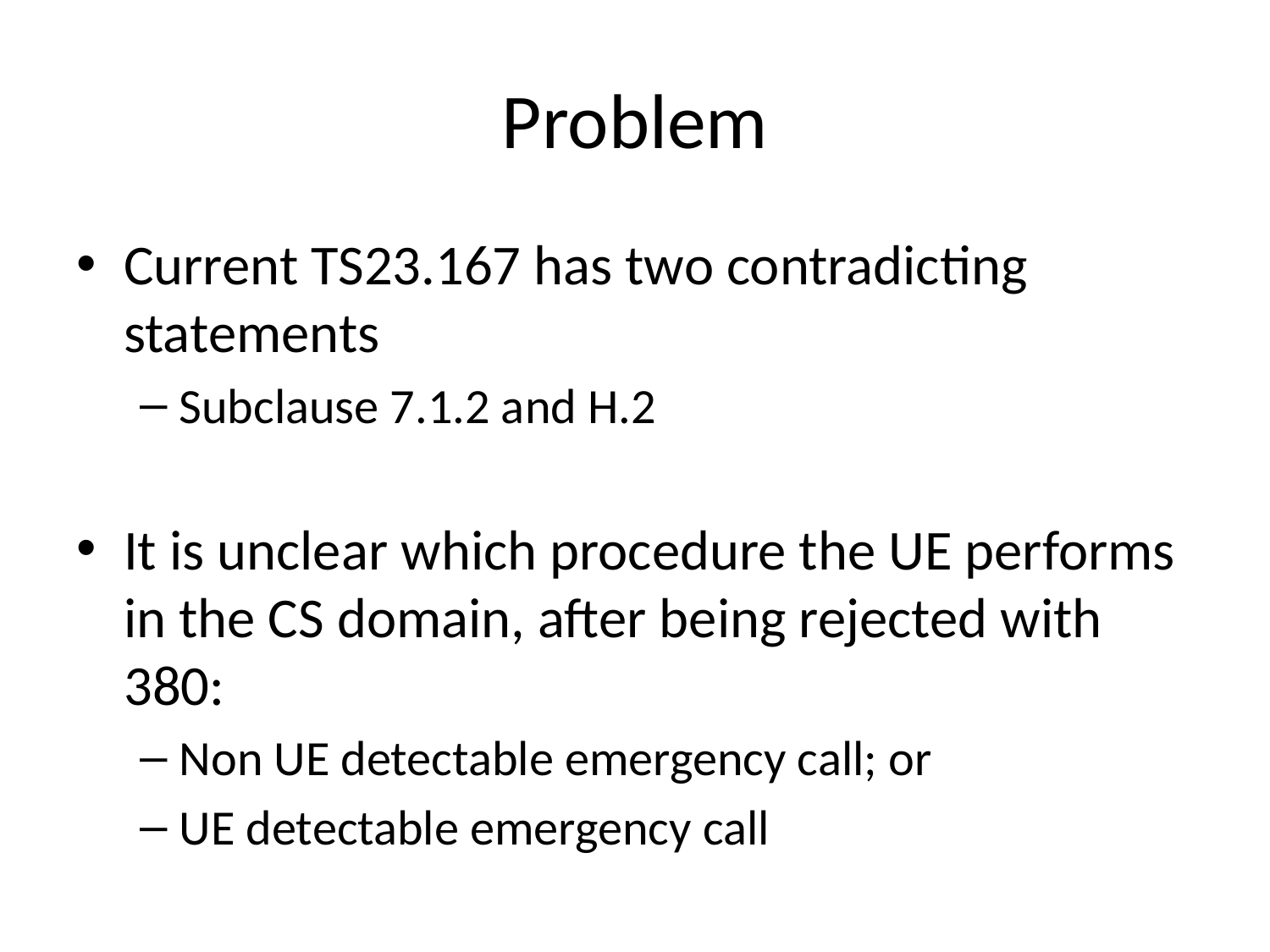

# Problem
Current TS23.167 has two contradicting statements
Subclause 7.1.2 and H.2

It is unclear which procedure the UE performs in the CS domain, after being rejected with 380:
Non UE detectable emergency call; or
UE detectable emergency call